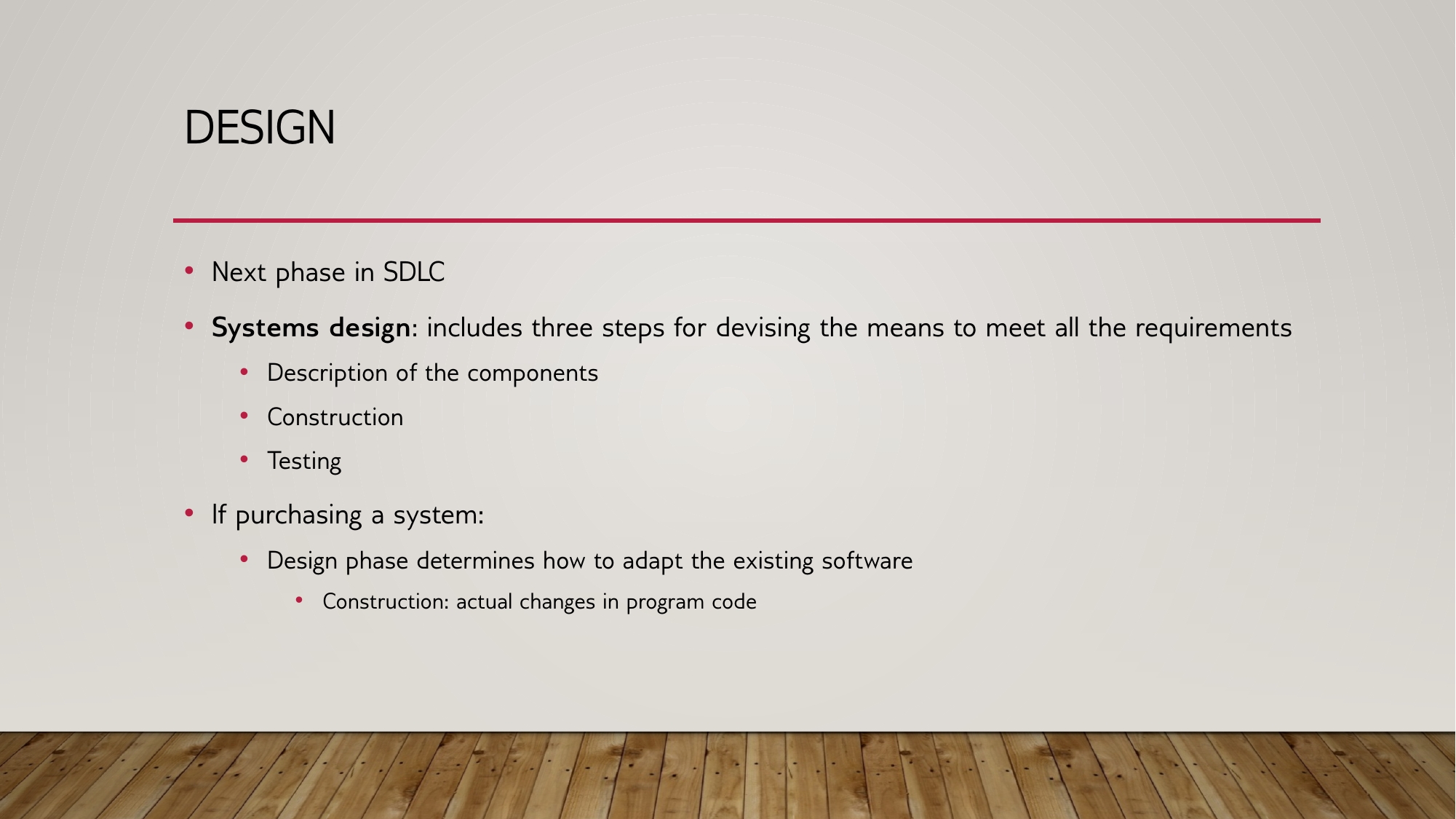

# Design
Next phase in SDLC
Systems design: includes three steps for devising the means to meet all the requirements
Description of the components
Construction
Testing
If purchasing a system:
Design phase determines how to adapt the existing software
Construction: actual changes in program code